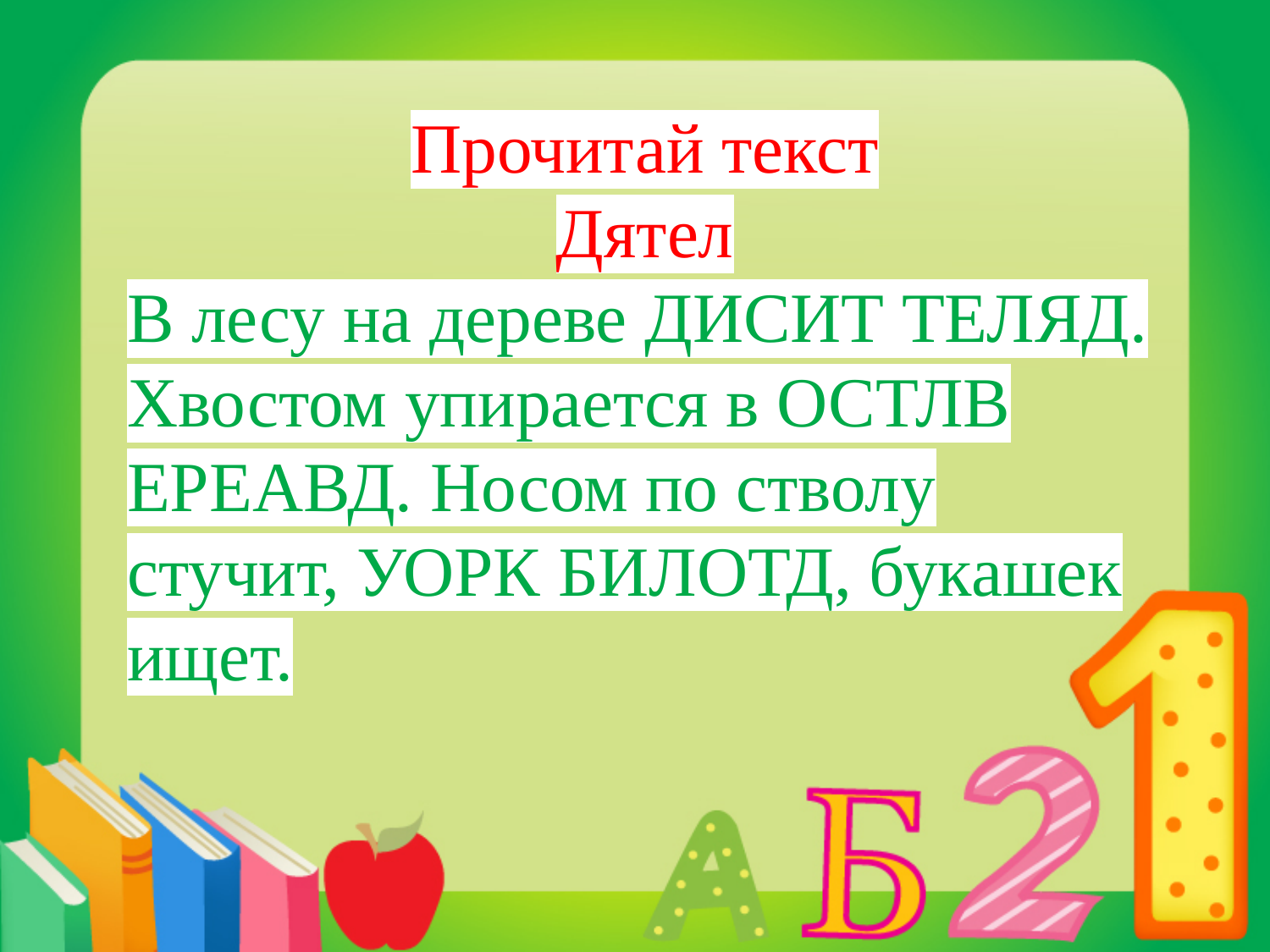

Прочитай текст
Дятел
В лесу на дереве ДИСИТ ТЕЛЯД. Хвостом упирается в ОСТЛВ ЕРЕАВД. Носом по стволу стучит, УОРК БИЛОТД, букашек ищет.